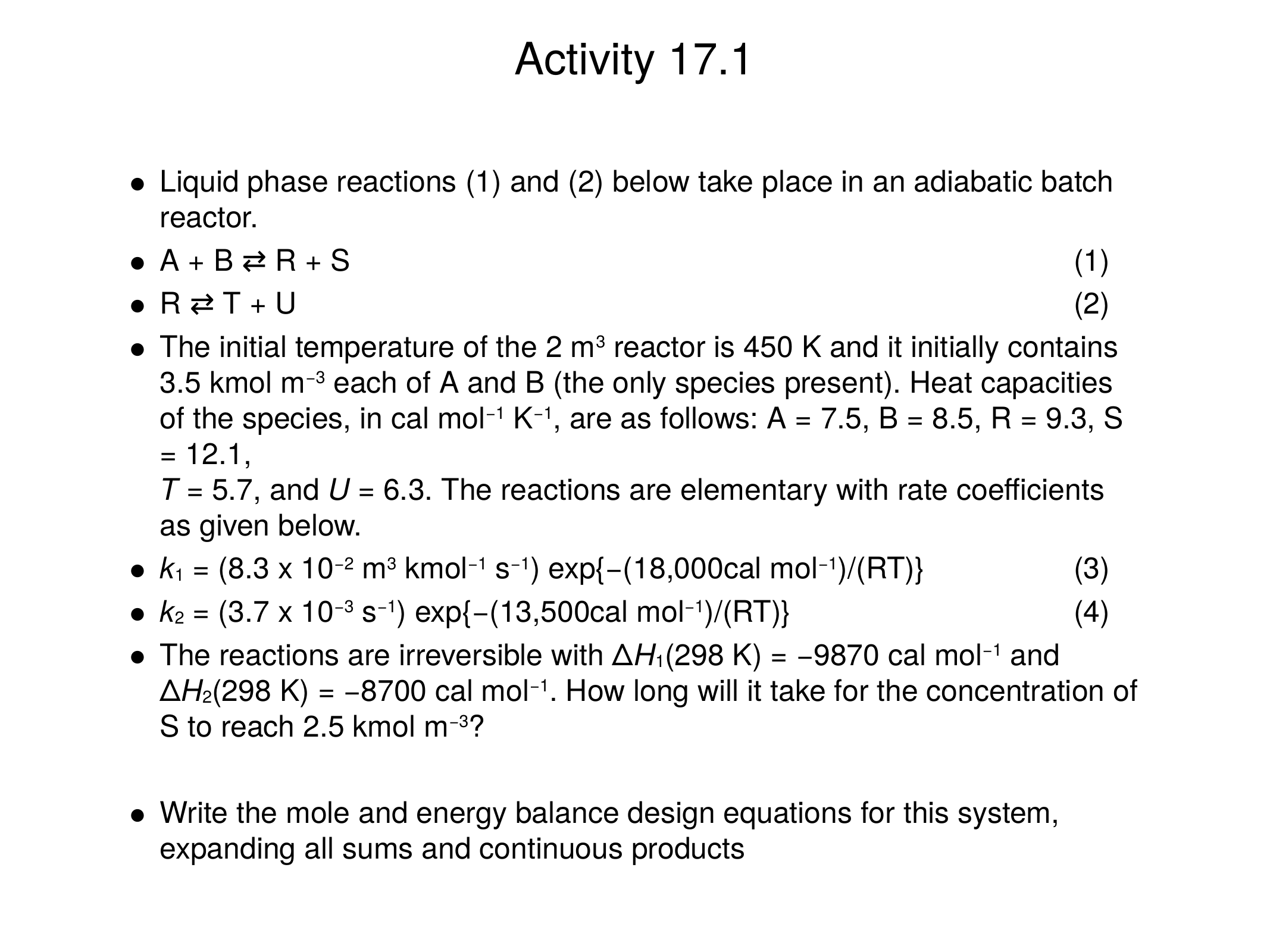

# Activity 17.1
Liquid phase reactions (1) and (2) below take place in an adiabatic batch reactor.
A + B ⇄ R + S	(1)
R ⇄ T + U	(2)
The initial temperature of the 2 m3 reactor is 450 K and it initially contains 3.5 kmol m−3 each of A and B (the only species present). Heat capacities of the species, in cal mol−1 K−1, are as follows: A = 7.5, B = 8.5, R = 9.3, S = 12.1,
T = 5.7, and U = 6.3. The reactions are elementary with rate coefficients as given below.
k1 = (8.3 x 10−2 m3 kmol−1 s−1) exp{−(18,000cal mol−1)/(RT)}	(3)
k2 = (3.7 x 10−3 s−1) exp{−(13,500cal mol−1)/(RT)}	(4)
The reactions are irreversible with ΔH1(298 K) = −9870 cal mol−1 and ΔH2(298 K) = −8700 cal mol−1. How long will it take for the concentration of S to reach 2.5 kmol m−3?

Write the mole and energy balance design equations for this system, expanding all sums and continuous products